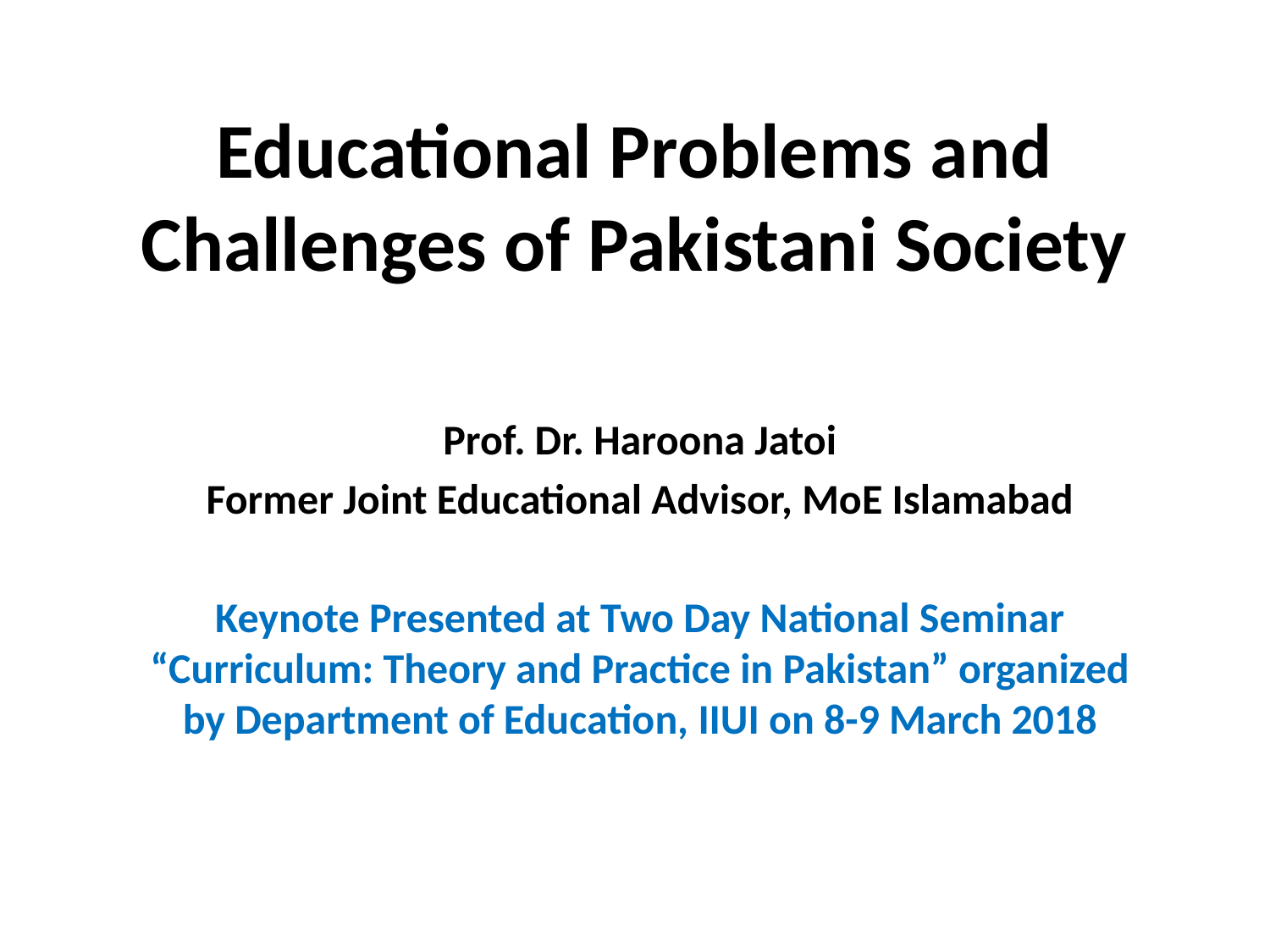

# Educational Problems and Challenges of Pakistani Society
Prof. Dr. Haroona Jatoi
Former Joint Educational Advisor, MoE Islamabad

Keynote Presented at Two Day National Seminar “Curriculum: Theory and Practice in Pakistan” organized by Department of Education, IIUI on 8-9 March 2018